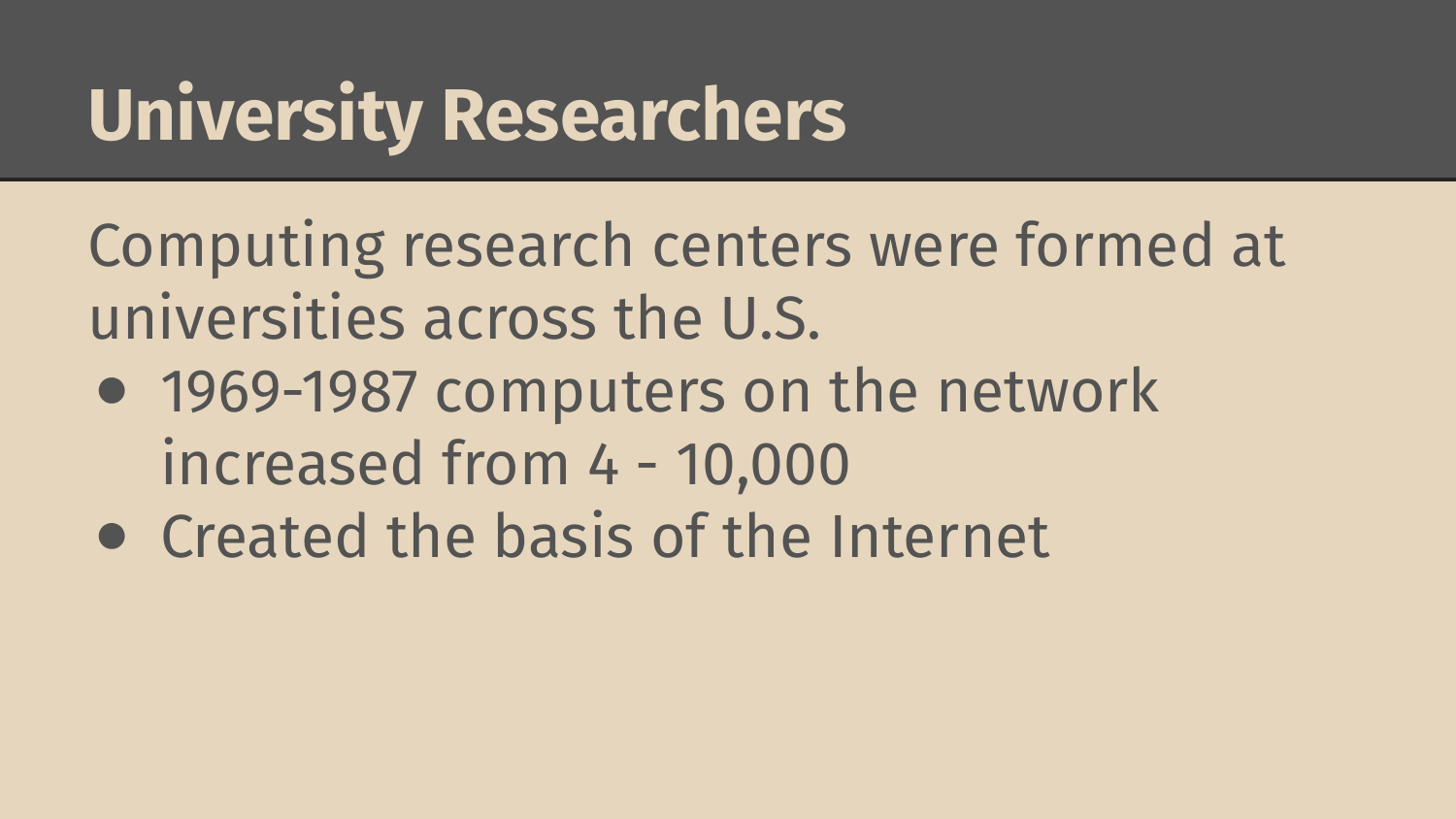

# University Researchers
Computing research centers were formed at universities across the U.S.
1969-1987 computers on the network increased from 4 - 10,000
Created the basis of the Internet